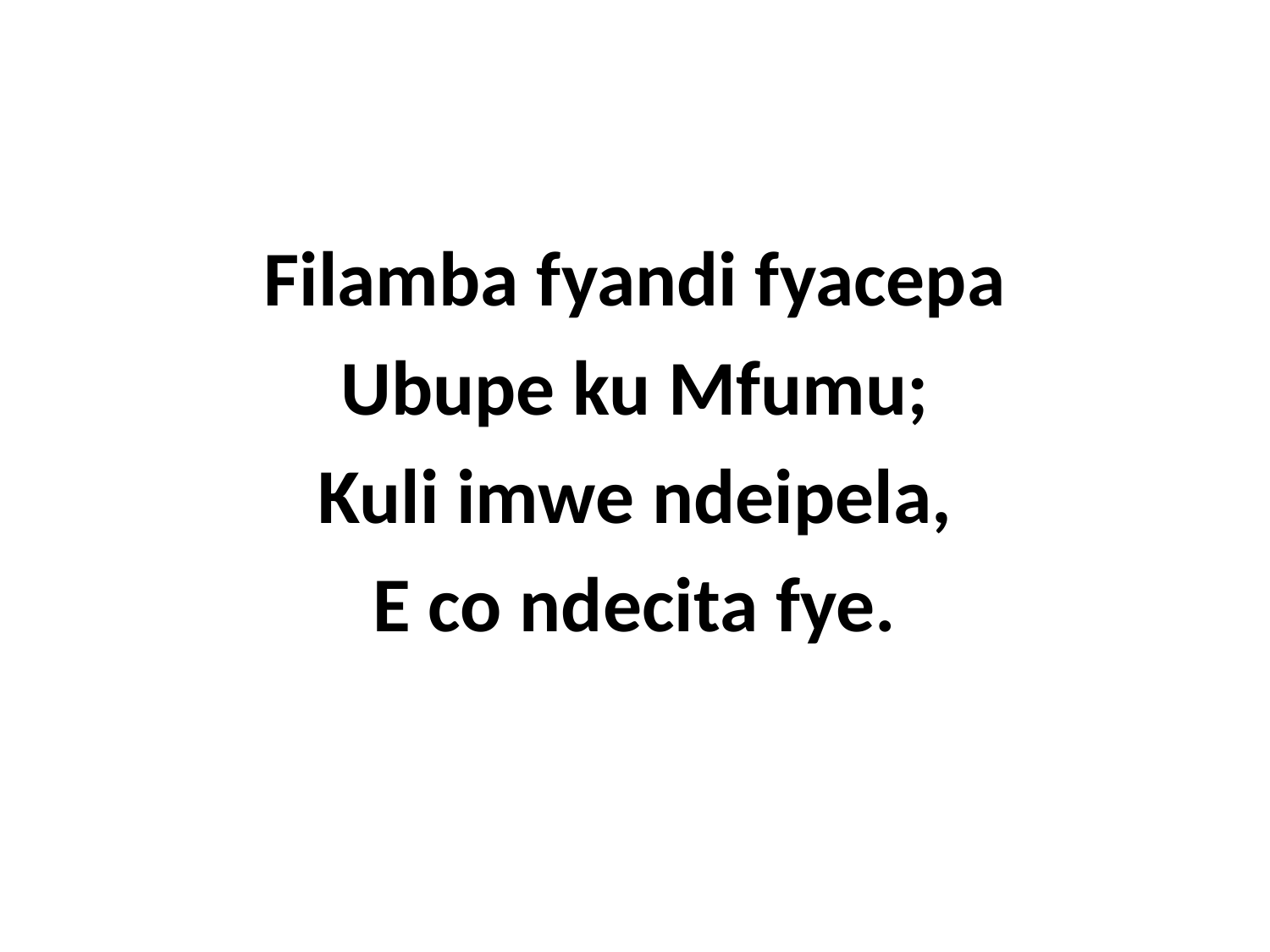

Filamba fyandi fyacepa
Ubupe ku Mfumu;
Kuli imwe ndeipela,
E co ndecita fye.